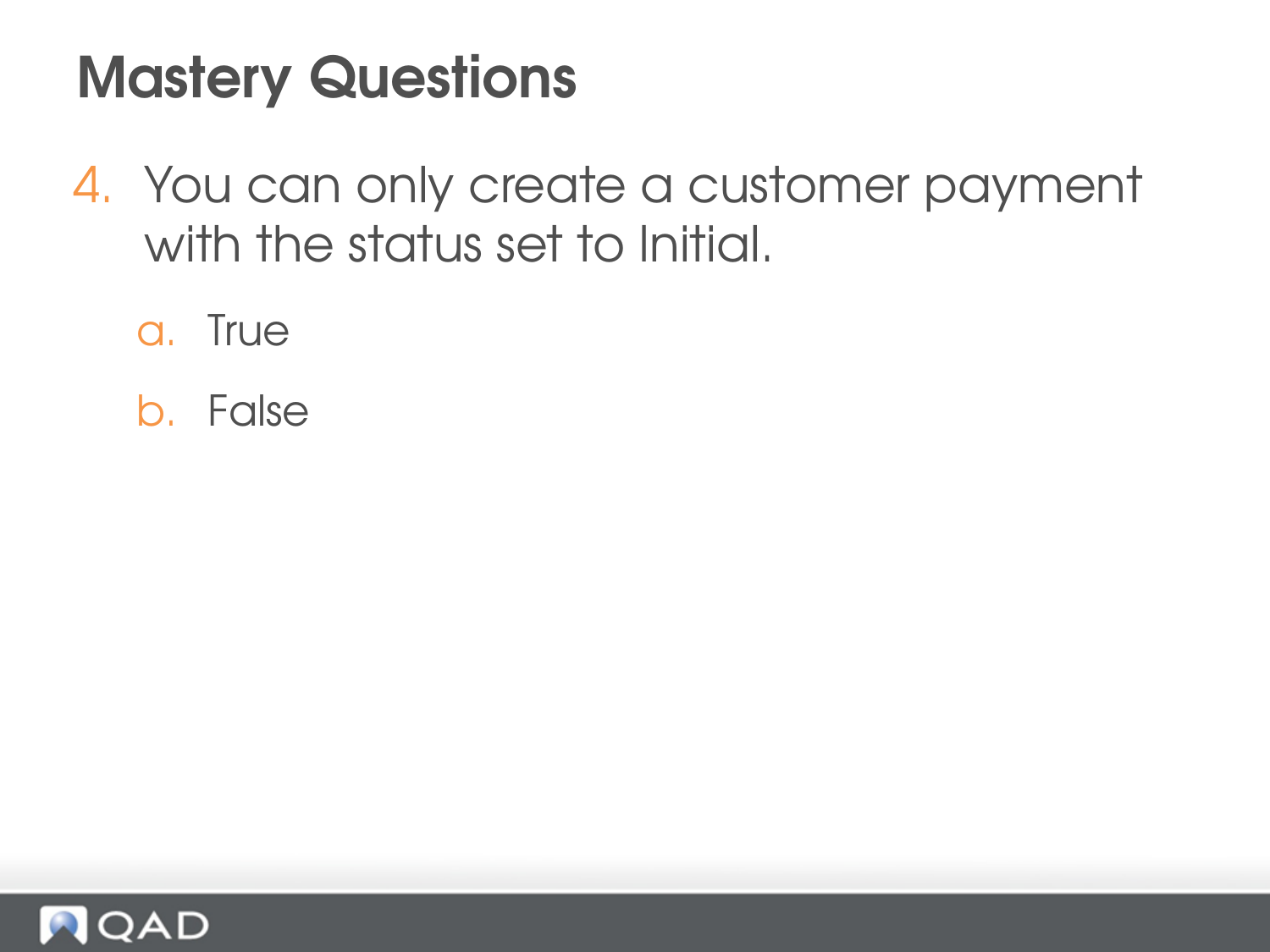

# Mastery Questions
You can only create a customer payment with the status set to Initial.
True
False